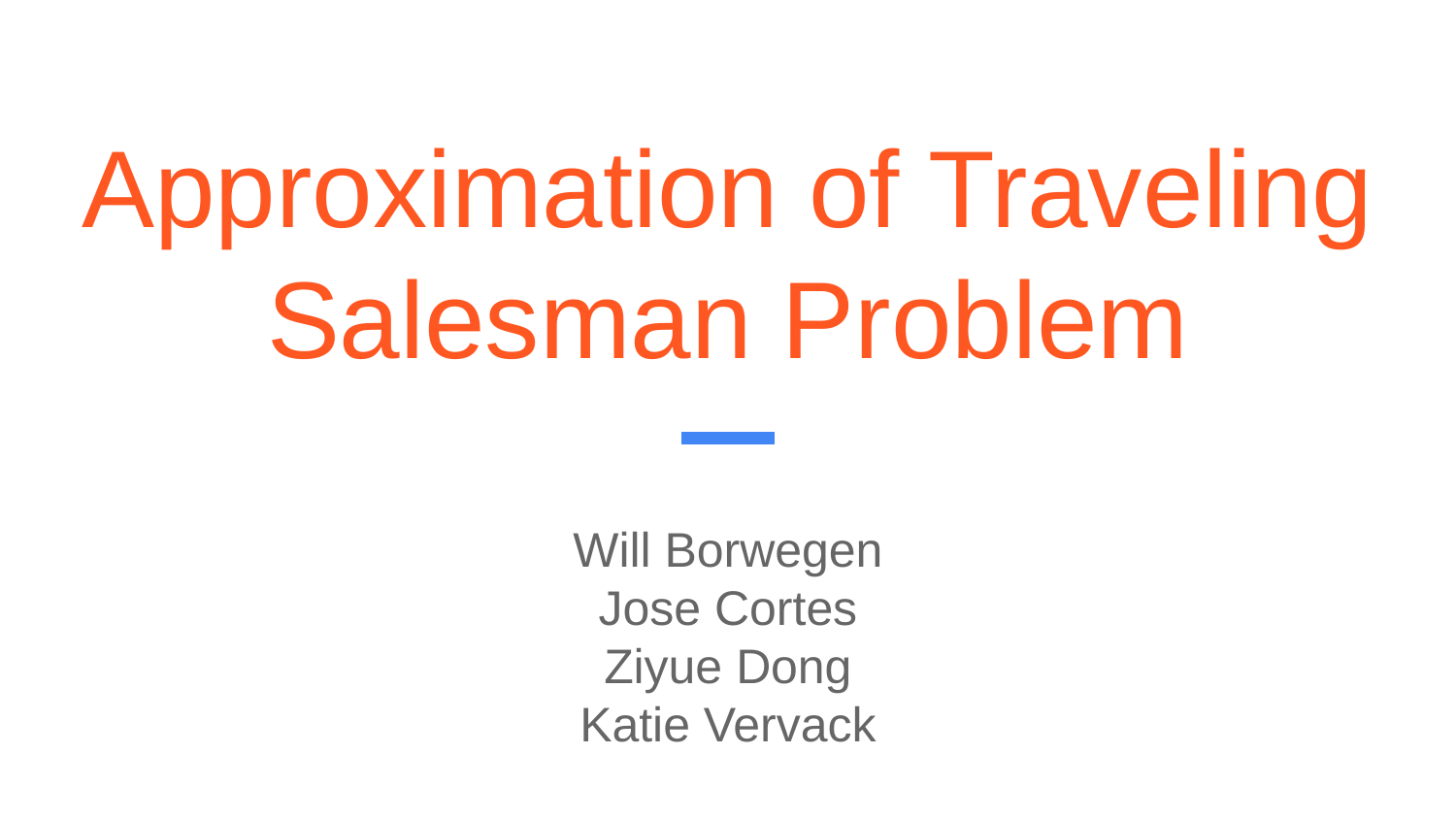

# Approximation of Traveling Salesman Problem
Will Borwegen
Jose Cortes
Ziyue Dong
Katie Vervack